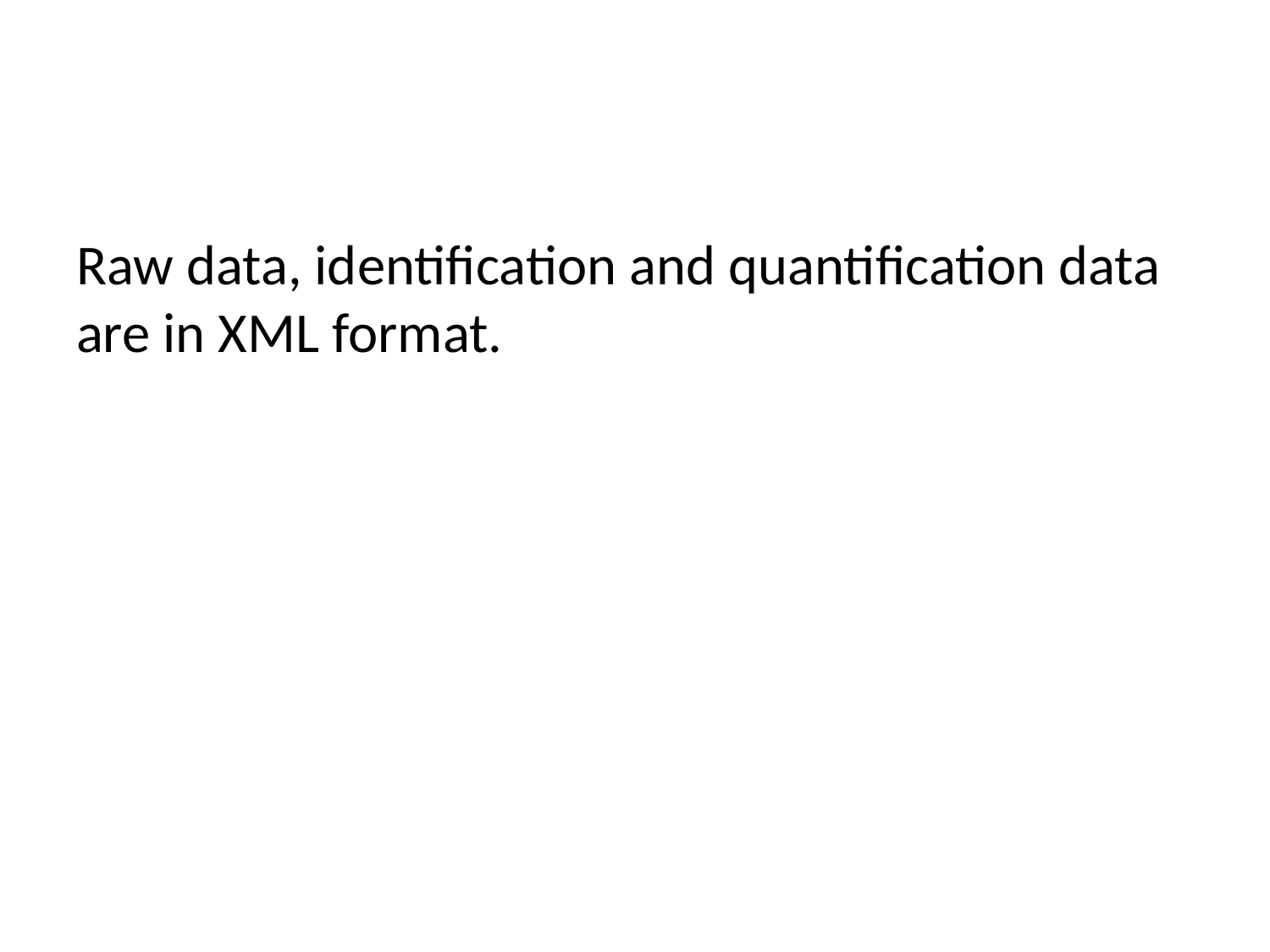

#
Raw data, identification and quantification data are in XML format.